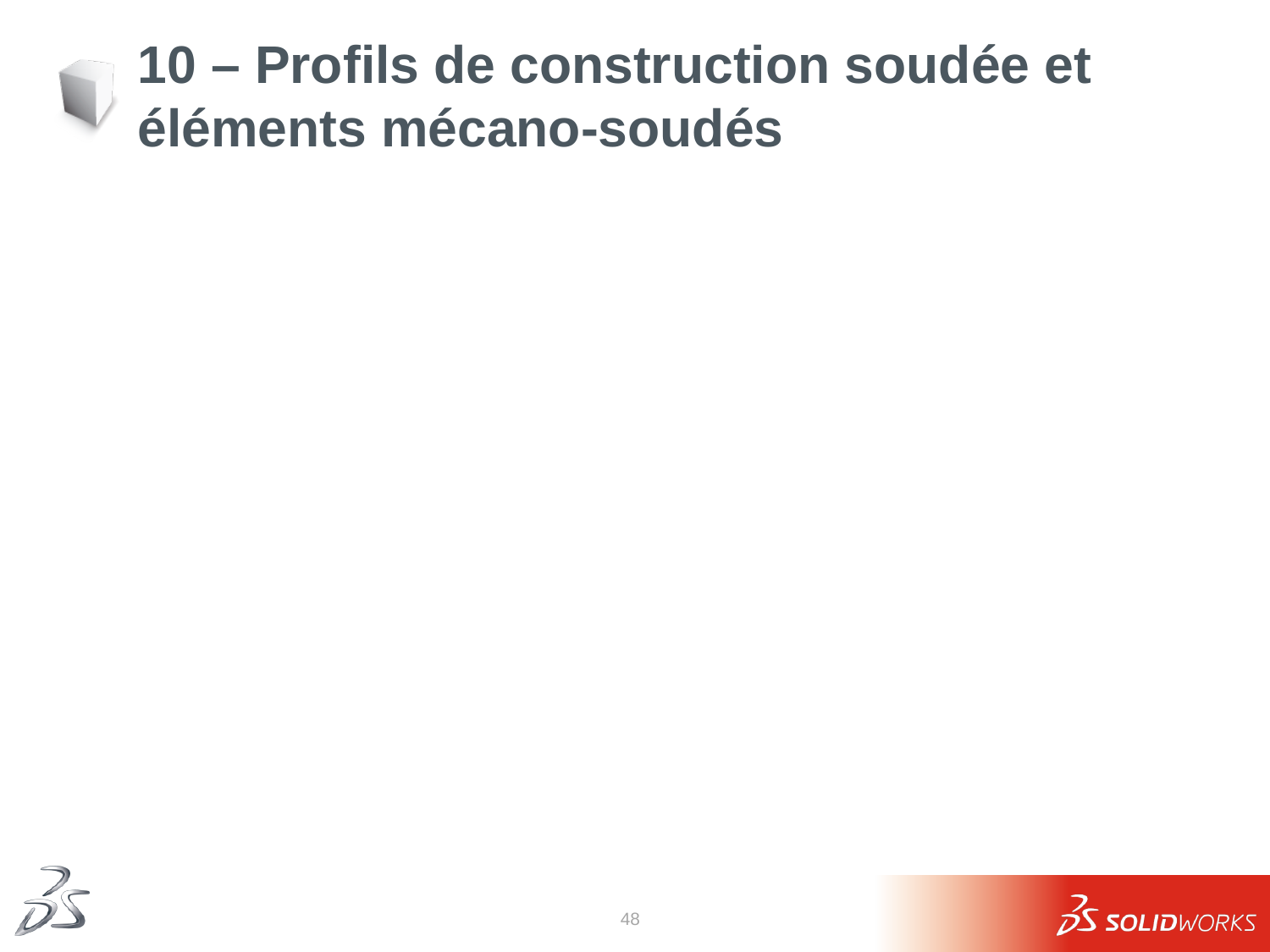

# 10 – Profils de construction soudée et éléments mécano-soudés